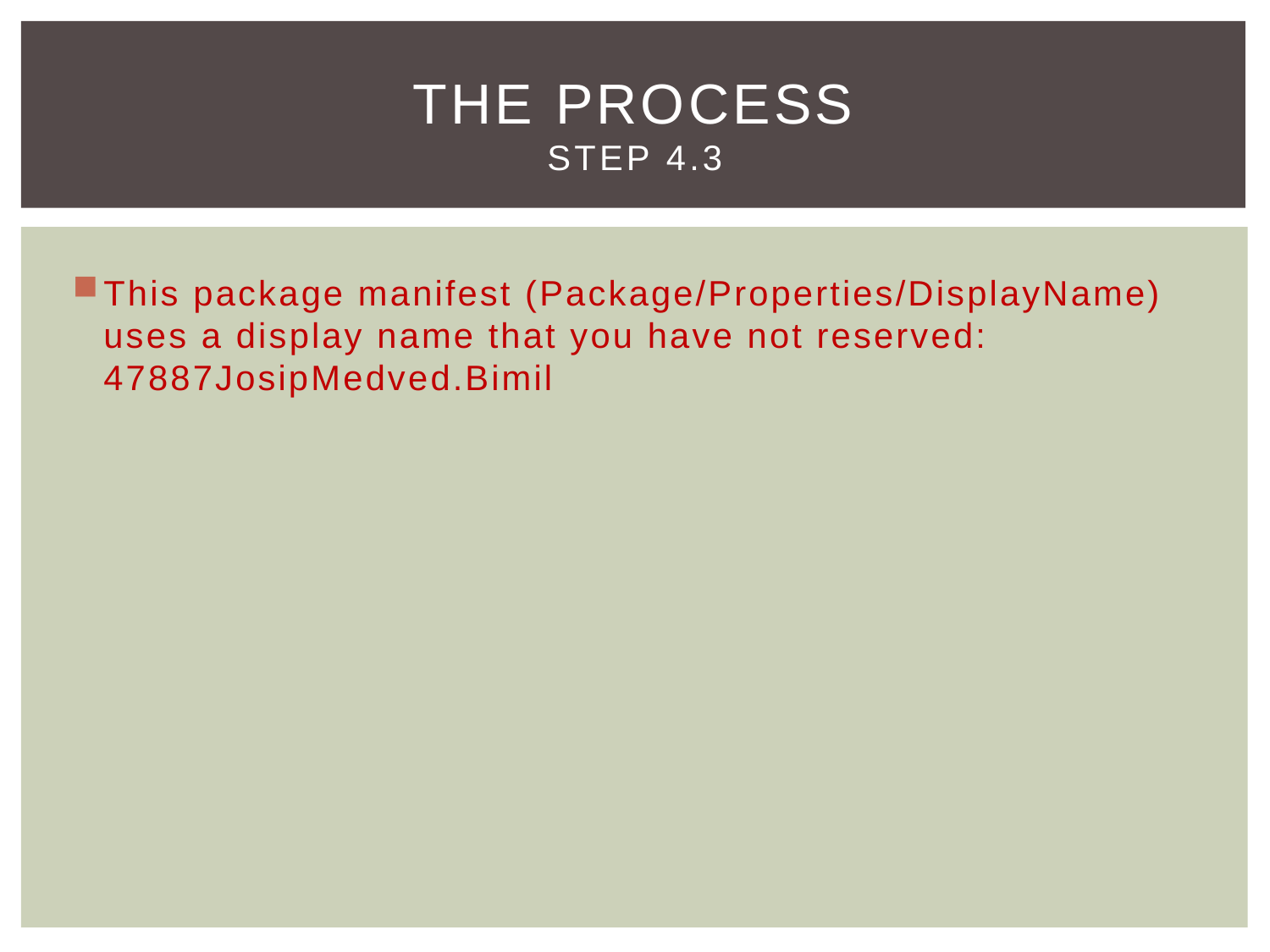

# The Process Step 4.3
This package manifest (Package/Properties/DisplayName) uses a display name that you have not reserved: 47887JosipMedved.Bimil